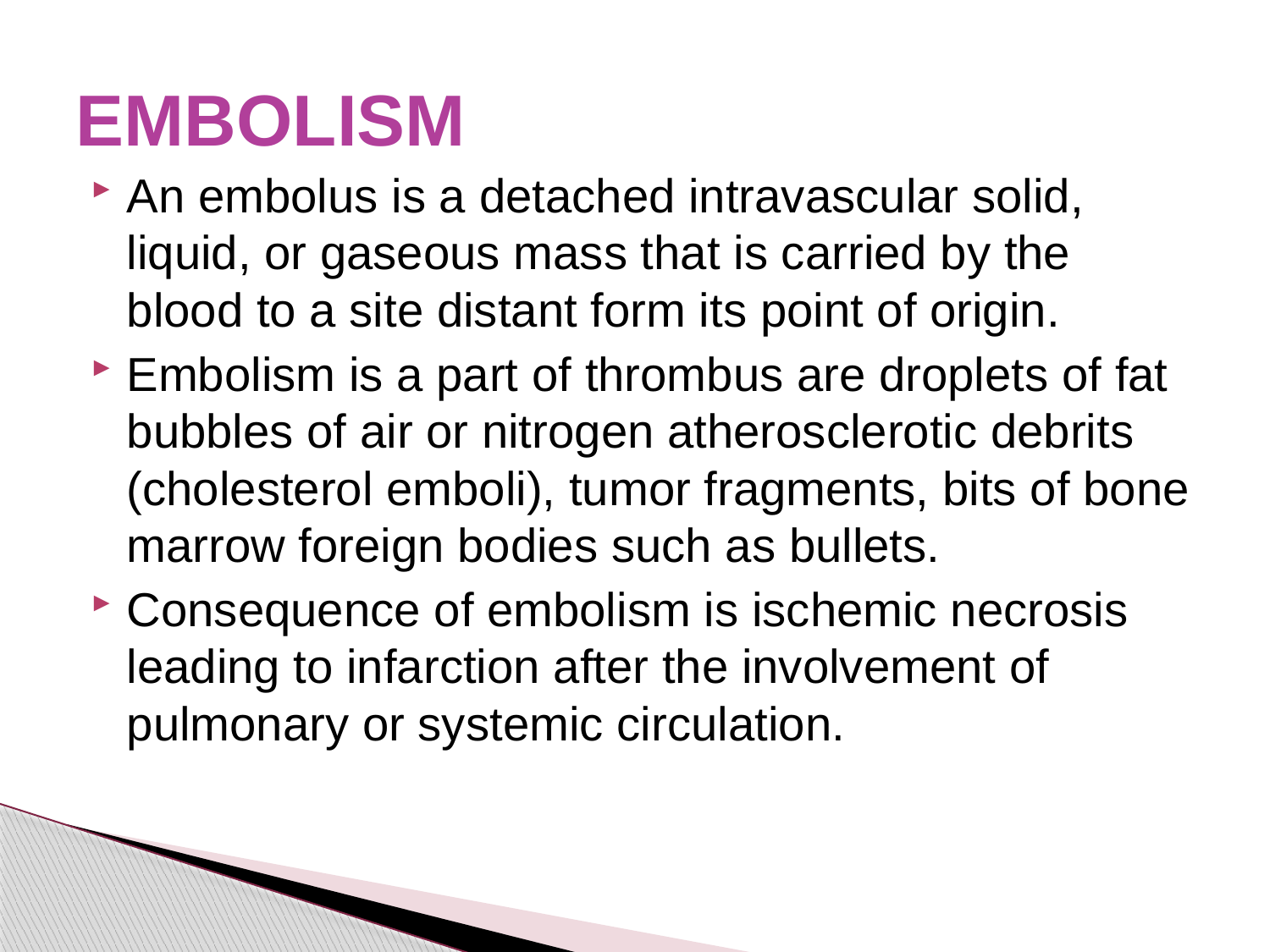

# EMBOLISM
An embolus is a detached intravascular solid, liquid, or gaseous mass that is carried by the blood to a site distant form its point of origin.
Embolism is a part of thrombus are droplets of fat bubbles of air or nitrogen atherosclerotic debrits (cholesterol emboli), tumor fragments, bits of bone marrow foreign bodies such as bullets.
Consequence of embolism is ischemic necrosis leading to infarction after the involvement of pulmonary or systemic circulation.